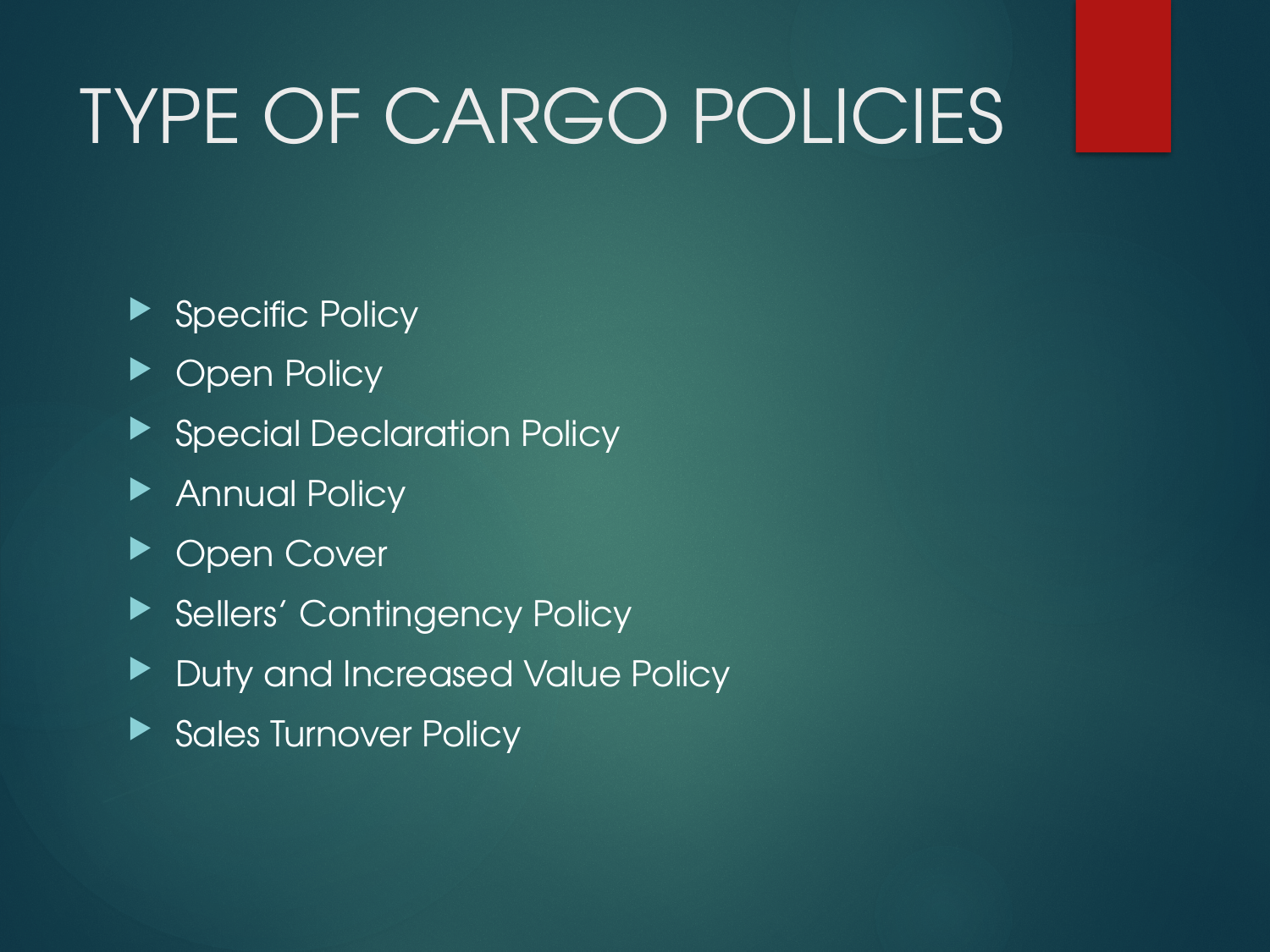

# TYPE OF CARGO POLICIES
Specific Policy
Open Policy
Special Declaration Policy
Annual Policy
Open Cover
Sellers’ Contingency Policy
Duty and Increased Value Policy
Sales Turnover Policy